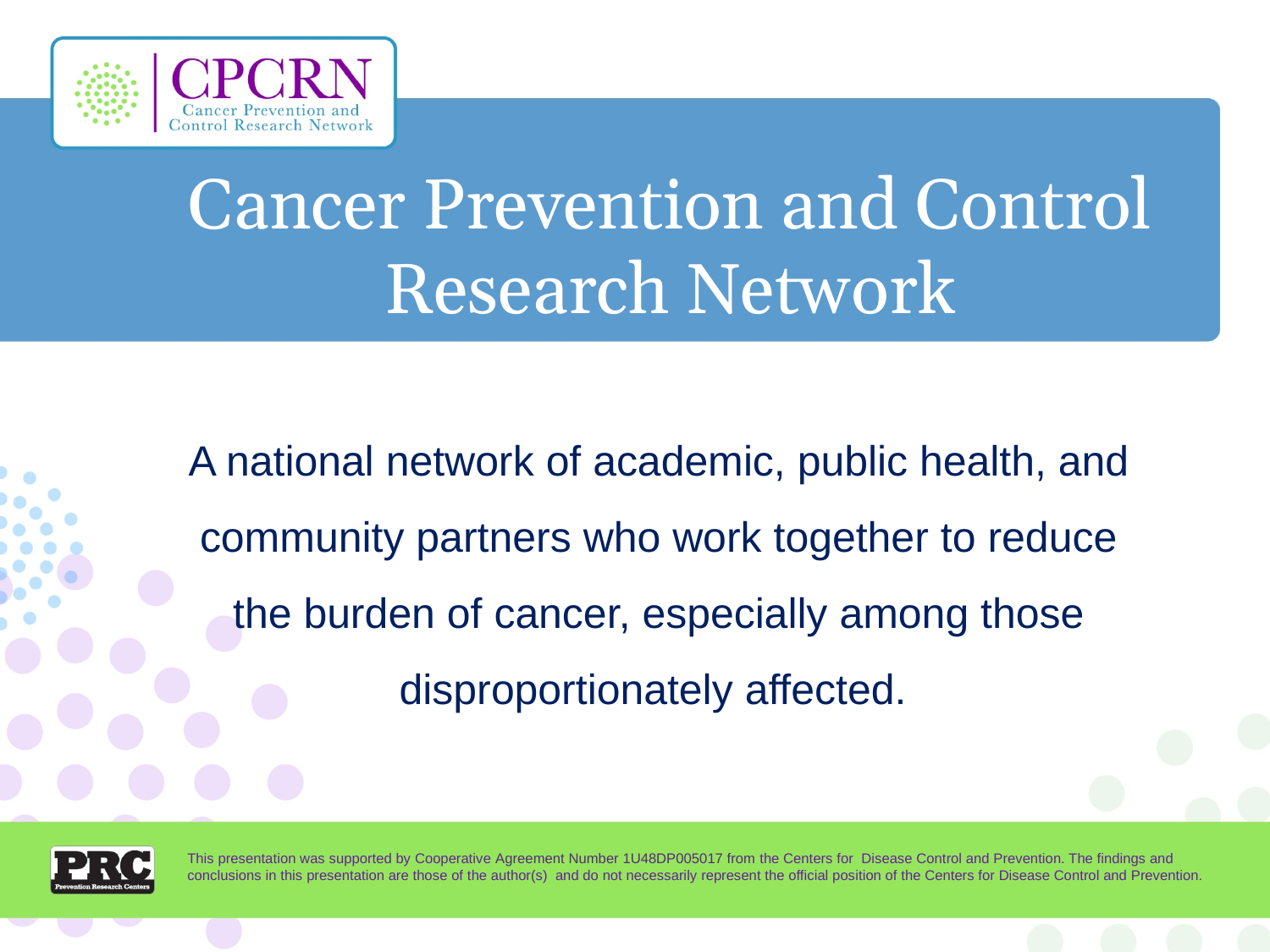

# Cancer Prevention and Control Research Network
A national network of academic, public health, and community partners who work together to reduce the burden of cancer, especially among those disproportionately affected.
This presentation was supported by Cooperative Agreement Number 1U48DP005017 from the Centers for  Disease Control and Prevention. The findings and conclusions in this presentation are those of the author(s)  and do not necessarily represent the official position of the Centers for Disease Control and Prevention.